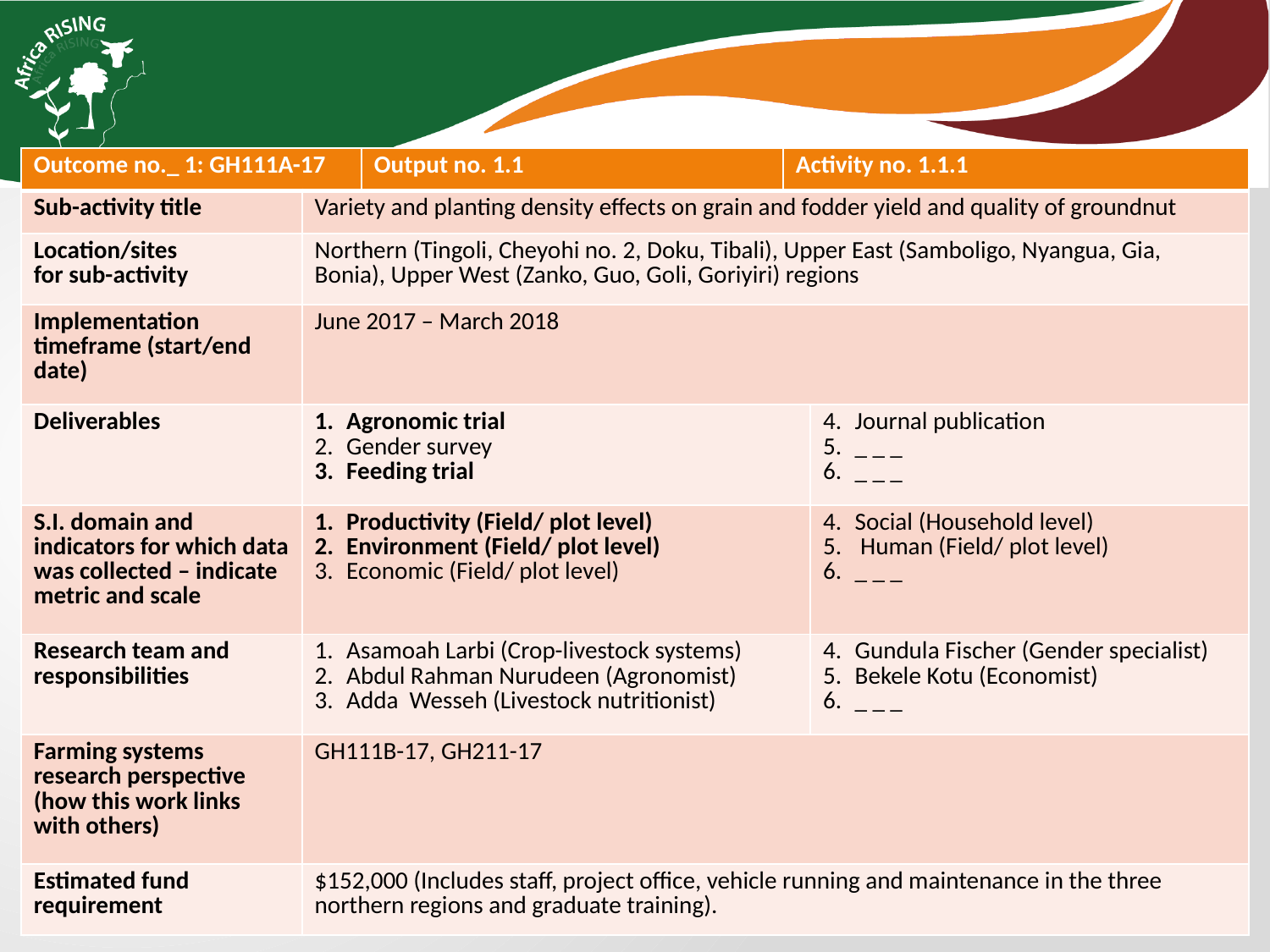

| Outcome no.\_ 1: GH111A-17 |  | Output no. 1.1 | Activity no. 1.1.1 |  |
| --- | --- | --- | --- | --- |
| Sub-activity title | Variety and planting density effects on grain and fodder yield and quality of groundnut |  |  |  |
| Location/sites for sub-activity | Northern (Tingoli, Cheyohi no. 2, Doku, Tibali), Upper East (Samboligo, Nyangua, Gia, Bonia), Upper West (Zanko, Guo, Goli, Goriyiri) regions |  |  |  |
| Implementation timeframe (start/end date) | June 2017 – March 2018 |  |  |  |
| Deliverables | Agronomic trial Gender survey Feeding trial |  |  | Journal publication \_ \_ \_ \_ \_ \_ |
| S.I. domain and indicators for which data was collected – indicate metric and scale | Productivity (Field/ plot level) Environment (Field/ plot level) Economic (Field/ plot level) |  |  | Social (Household level) Human (Field/ plot level) \_ \_ \_ |
| Research team and responsibilities | Asamoah Larbi (Crop-livestock systems) Abdul Rahman Nurudeen (Agronomist) Adda Wesseh (Livestock nutritionist) |  |  | Gundula Fischer (Gender specialist) Bekele Kotu (Economist) \_ \_ \_ |
| Farming systems research perspective (how this work links with others) | GH111B-17, GH211-17 |  |  |  |
| Estimated fund requirement | $152,000 (Includes staff, project office, vehicle running and maintenance in the three northern regions and graduate training). |  |  |  |